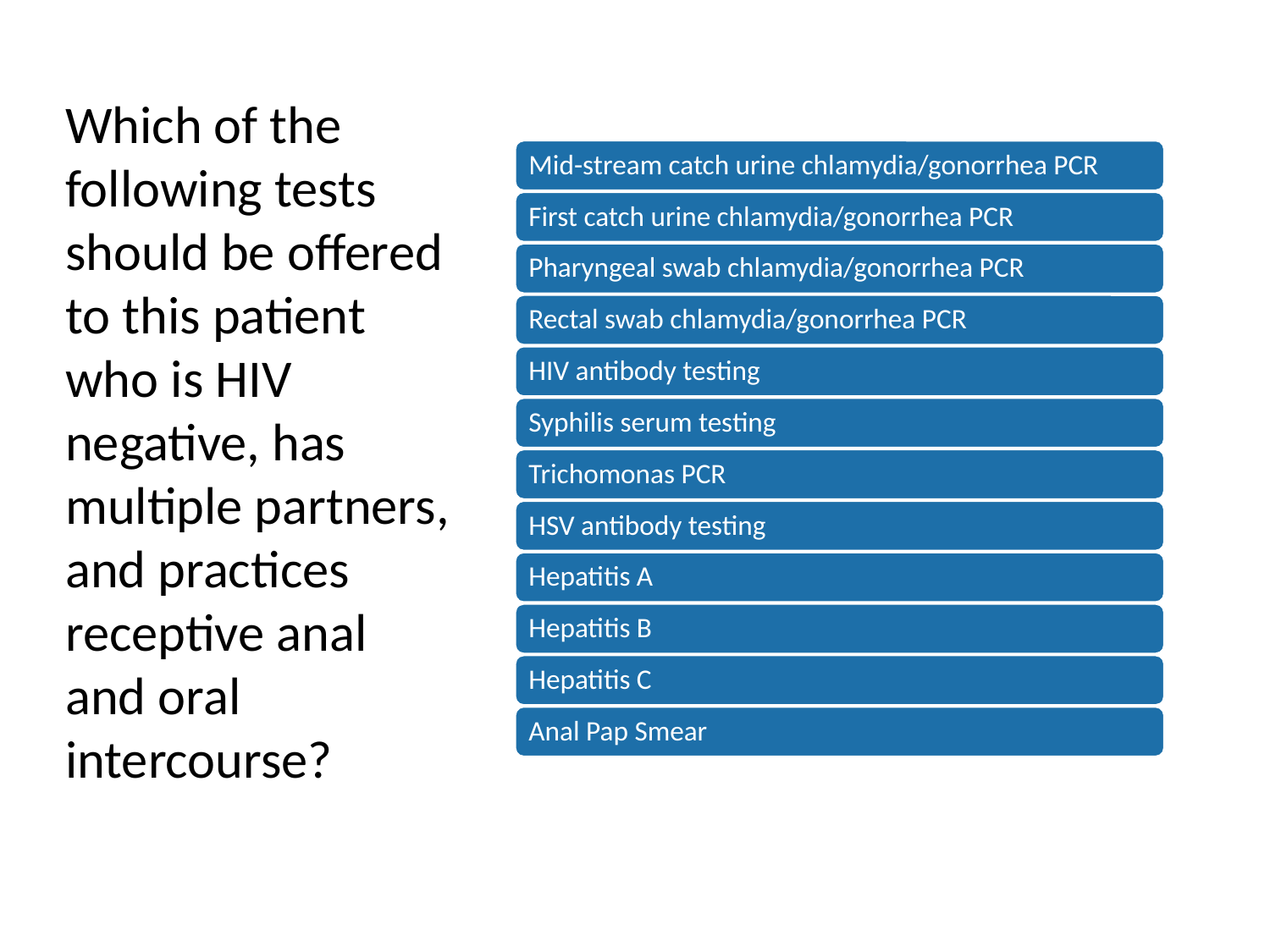

Which of the following tests should be offered to this patient who is HIV negative, has multiple partners, and practices receptive anal and oral intercourse?
Mid-stream catch urine chlamydia/gonorrhea PCR
First catch urine chlamydia/gonorrhea PCR
Pharyngeal swab chlamydia/gonorrhea PCR
Rectal swab chlamydia/gonorrhea PCR
HIV antibody testing
Syphilis serum testing
Trichomonas PCR
HSV antibody testing
Hepatitis A
Hepatitis B
Hepatitis C
Anal Pap Smear